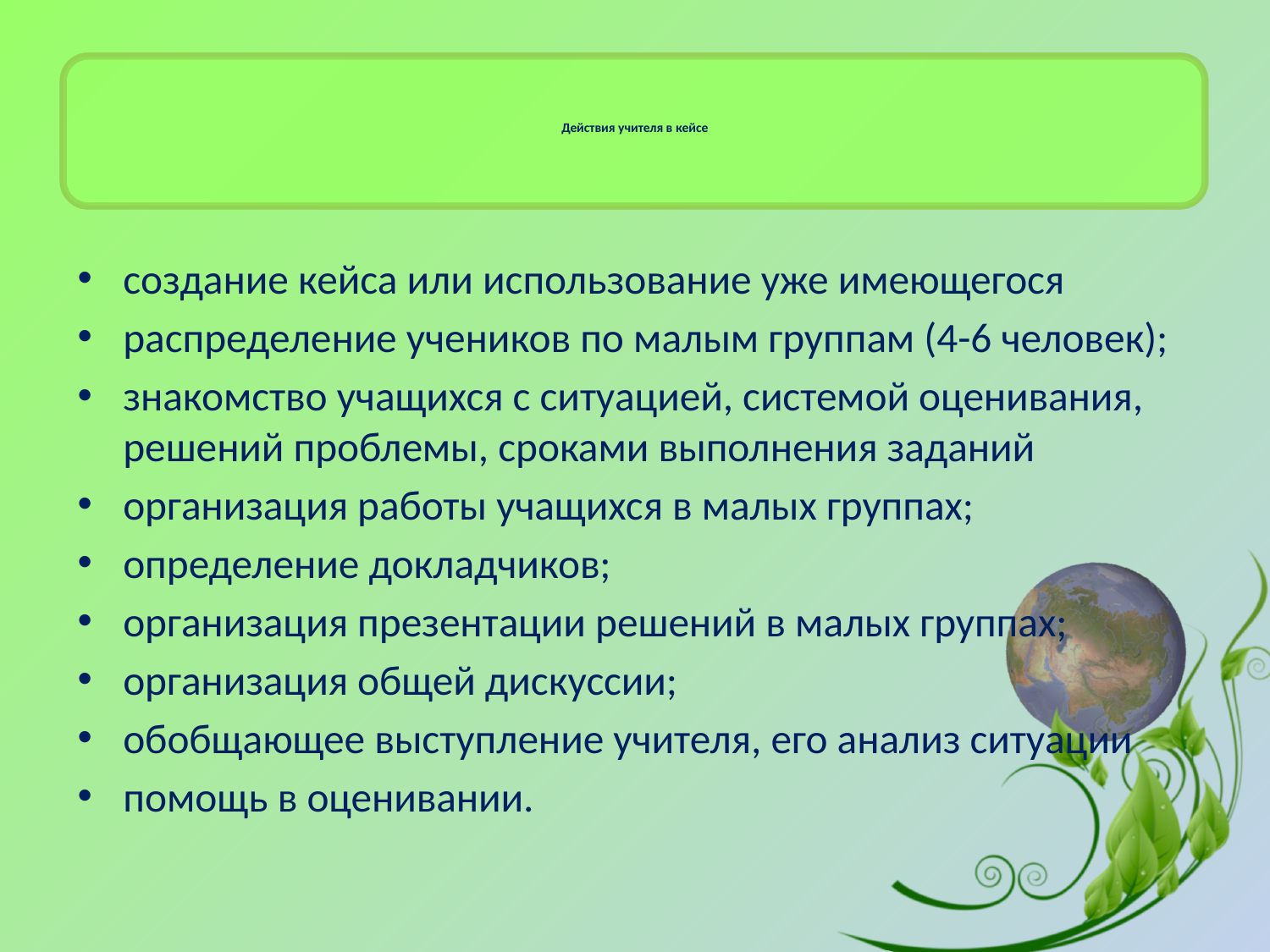

# Действия учителя в кейсе
создание кейса или использование уже имеющегося
распределение учеников по малым группам (4-6 человек);
знакомство учащихся с ситуацией, системой оценивания, решений проблемы, сроками выполнения заданий
организация работы учащихся в малых группах;
определение докладчиков;
организация презентации решений в малых группах;
организация общей дискуссии;
обобщающее выступление учителя, его анализ ситуации
помощь в оценивании.